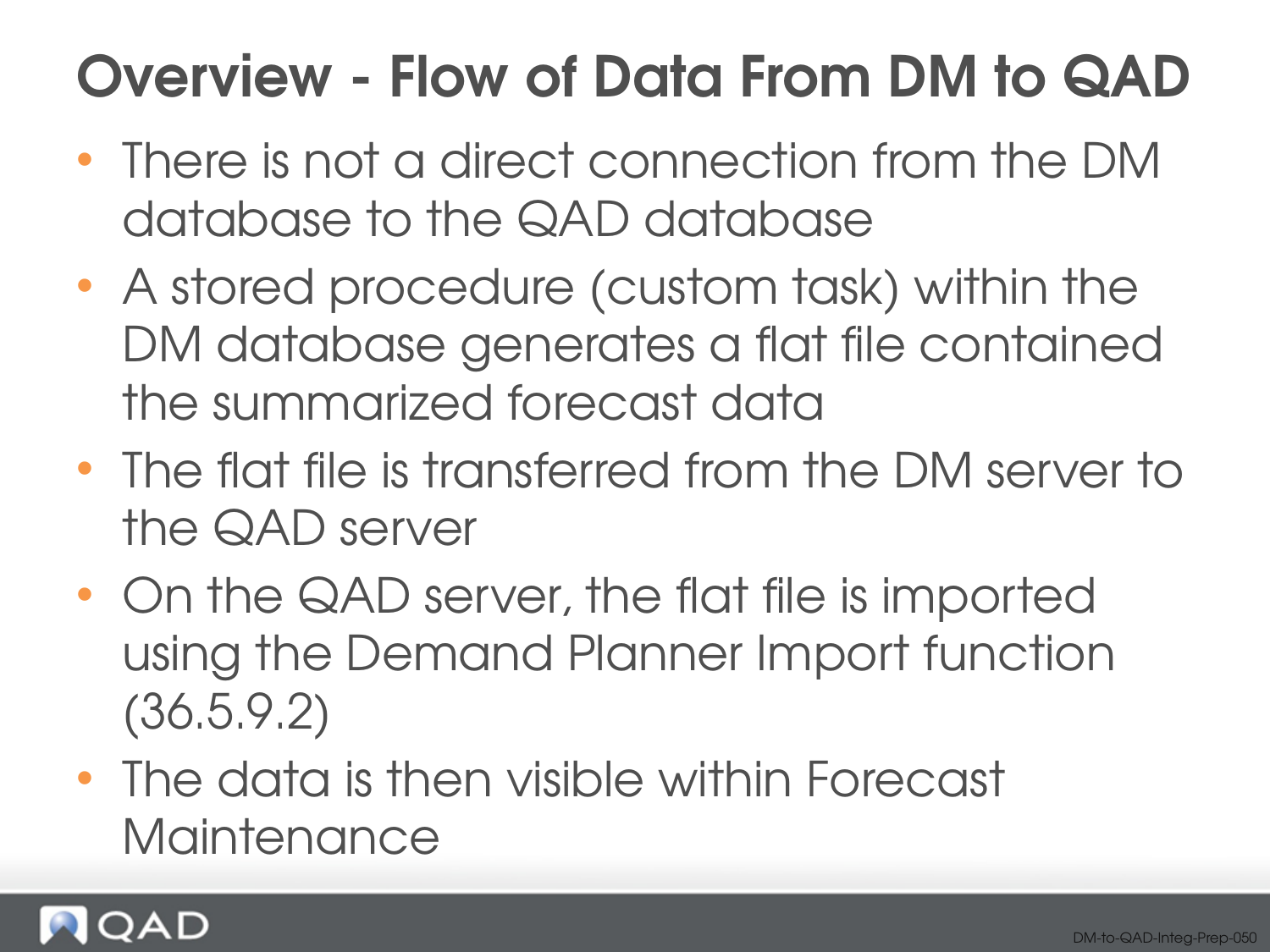

# Overview - Flow of Data From DM to QAD
There is not a direct connection from the DM database to the QAD database
A stored procedure (custom task) within the DM database generates a flat file contained the summarized forecast data
The flat file is transferred from the DM server to the QAD server
On the QAD server, the flat file is imported using the Demand Planner Import function (36.5.9.2)
The data is then visible within Forecast Maintenance

DM-to-QAD-Integ-Prep-050